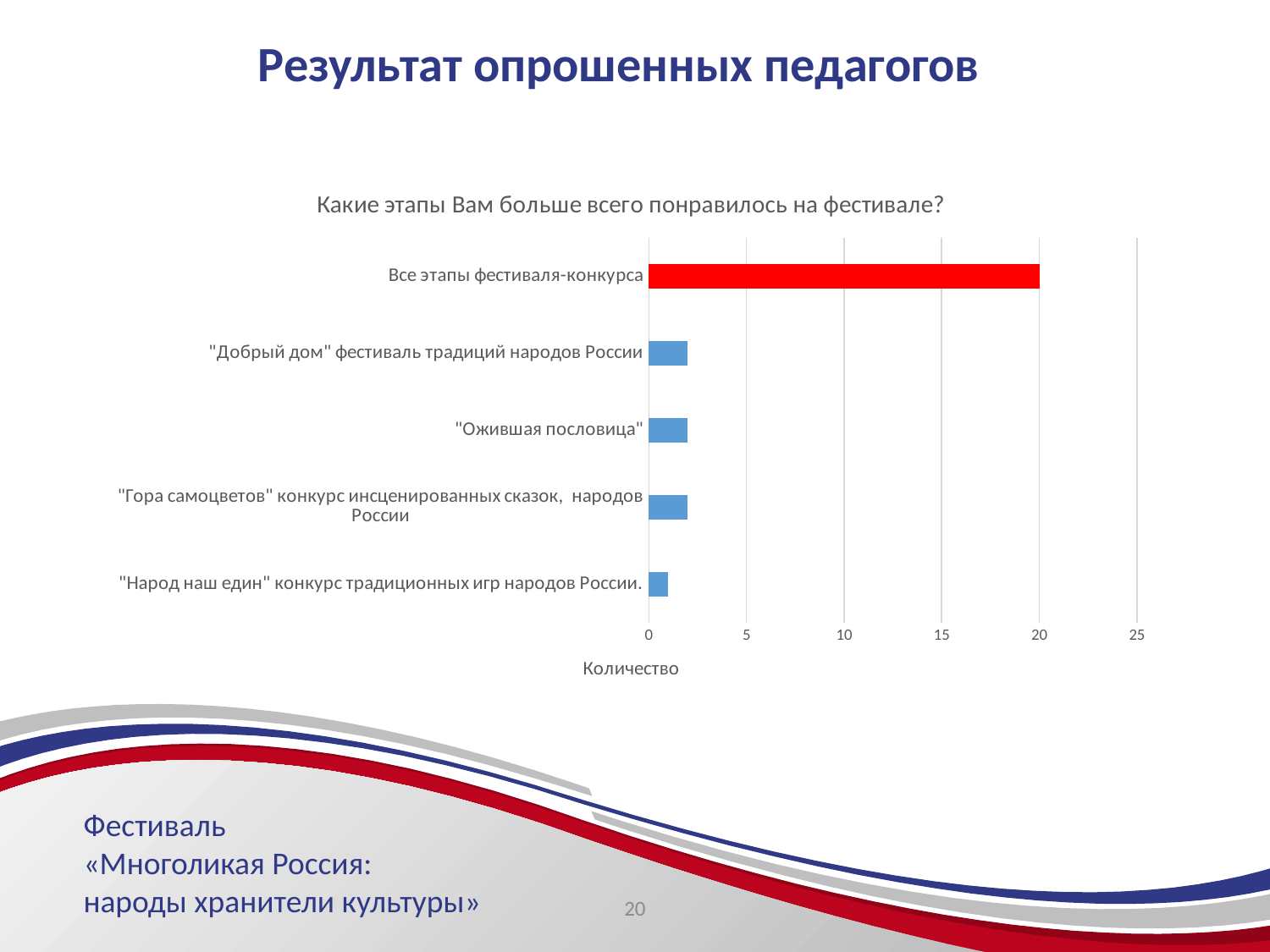

# Результат опрошенных педагогов

### Chart: Какие этапы Вам больше всего понравилось на фестивале?

| Category |  |
|---|---|
| "Народ наш един" конкурс традиционных игр народов России. | 1.0 |
| "Гора самоцветов" конкурс инсценированных сказок,  народов России | 2.0 |
|  "Ожившая пословица" | 2.0 |
|  "Добрый дом" фестиваль традиций народов России | 2.0 |
| Все этапы фестиваля-конкурса | 20.0 |
Фестиваль
«Многоликая Россия:
народы хранители культуры»
20